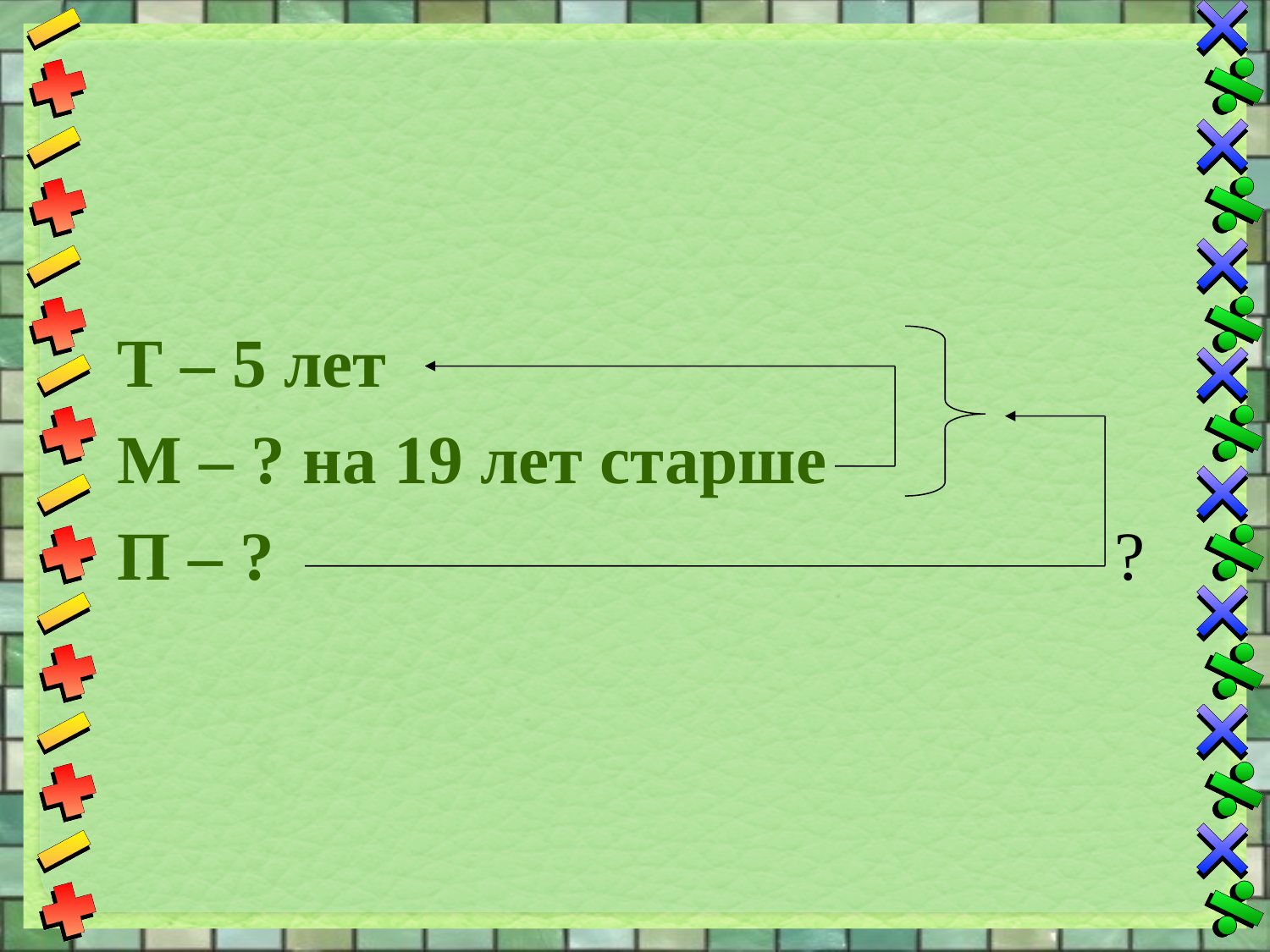

Т – 5 лет
М – ? на 19 лет старше
П – ?                                                 ?